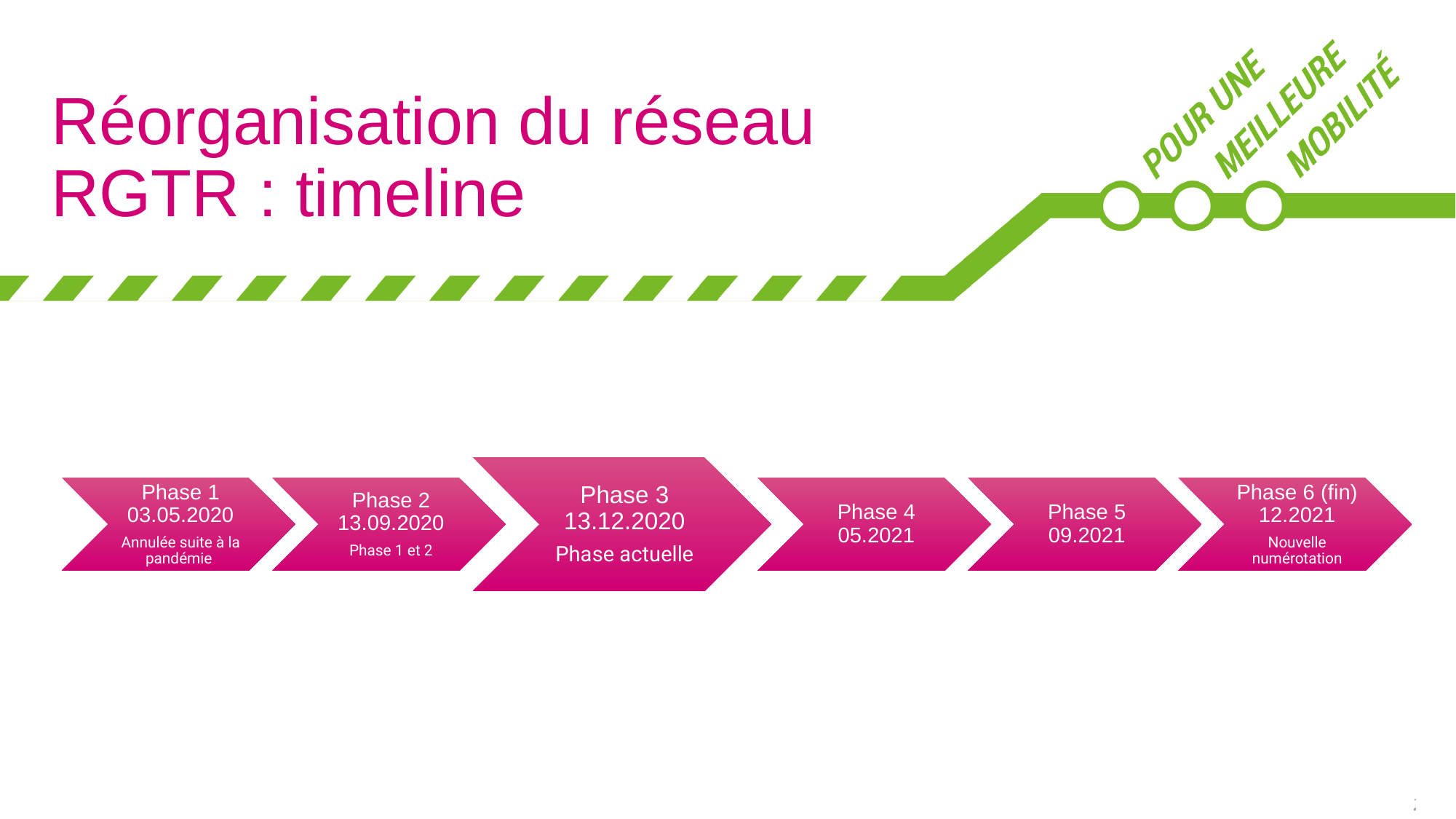

# Réorganisation du réseau RGTR : timeline
Phase 1
03.05.2020
Annulée suite à la pandémie
Phase 2
13.09.2020
Phase 1 et 2
Phase 3
13.12.2020
Phase actuelle
Phase 4
05.2021
Phase 5
09.2021
Phase 6 (fin)
12.2021
Nouvelle numérotation